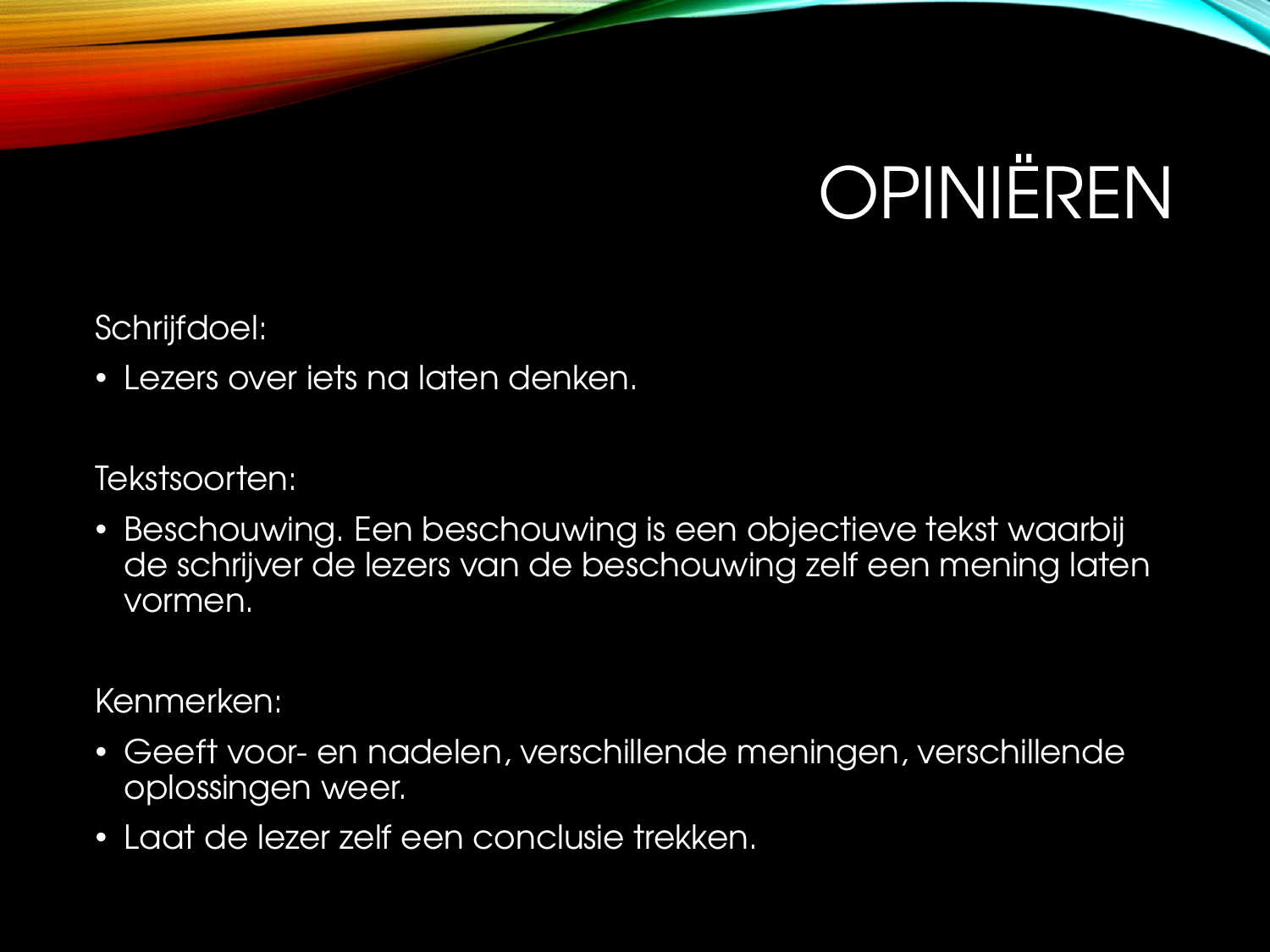

# opiniëren
Schrijfdoel:
Lezers over iets na laten denken.

Tekstsoorten:
Beschouwing. Een beschouwing is een objectieve tekst waarbij de schrijver de lezers van de beschouwing zelf een mening laten vormen.

Kenmerken:
Geeft voor- en nadelen, verschillende meningen, verschillende oplossingen weer.
Laat de lezer zelf een conclusie trekken.